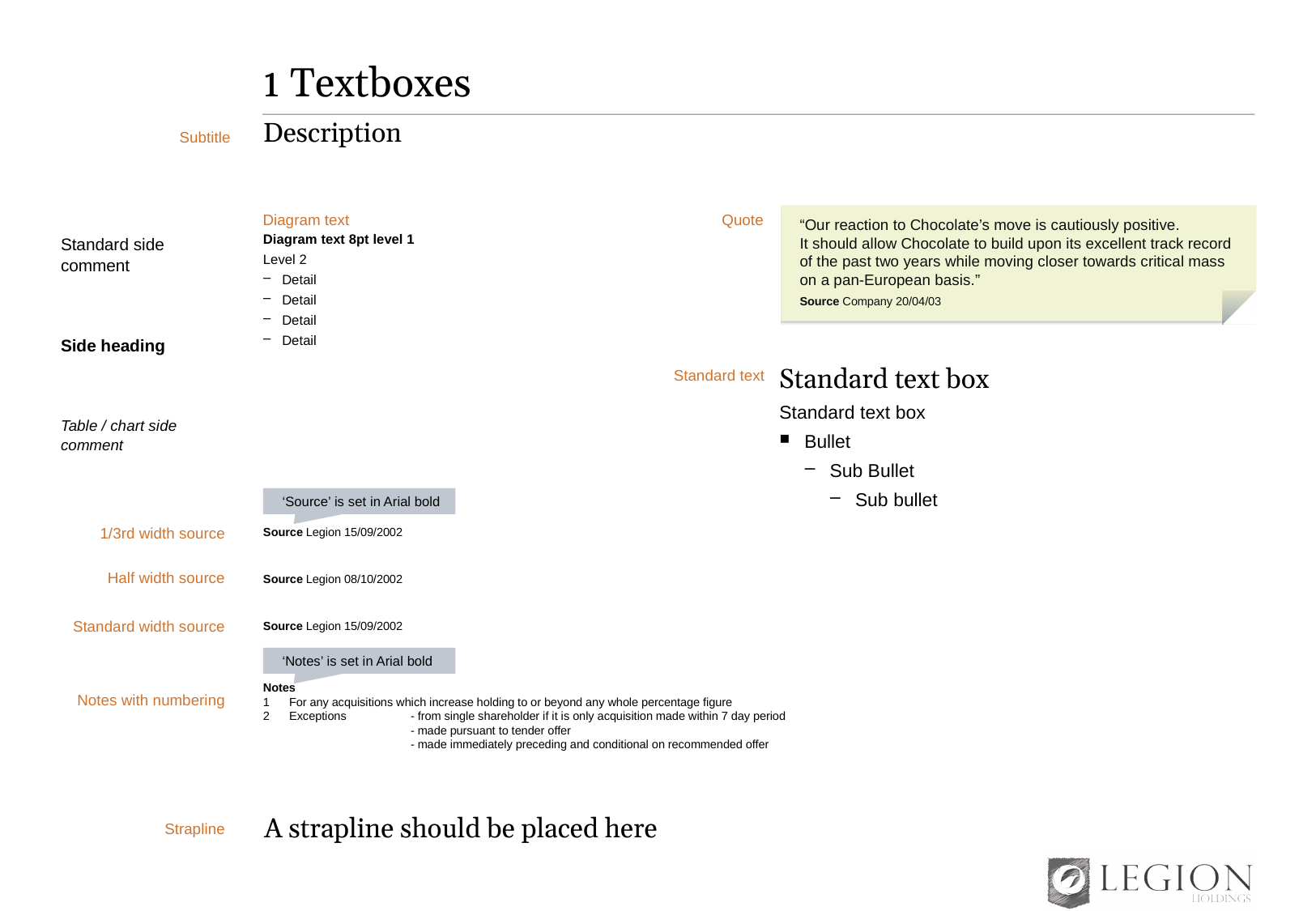

# 1 Textboxes
Description
Subtitle

“Our reaction to Chocolate’s move is cautiously positive.
It should allow Chocolate to build upon its excellent track record of the past two years while moving closer towards critical mass on a pan-European basis.”
Source Company 20/04/03

Diagram text
Quote
Diagram text 8pt level 1
Level 2
Detail
Detail
Detail
Detail
Standard side comment
Side heading
Standard text box
Standard text box
Bullet
Sub Bullet
Sub bullet
Standard text
Table / chart side comment
‘Source’ is set in Arial bold
1/3rd width source
Source Legion 15/09/2002
Half width source
Source Legion 08/10/2002
Standard width source
Source Legion 15/09/2002
‘Notes’ is set in Arial bold
Notes
1	For any acquisitions which increase holding to or beyond any whole percentage figure
2	Exceptions	- from single shareholder if it is only acquisition made within 7 day period
	- made pursuant to tender offer
		- made immediately preceding and conditional on recommended offer
Notes with numbering
A strapline should be placed here
Strapline